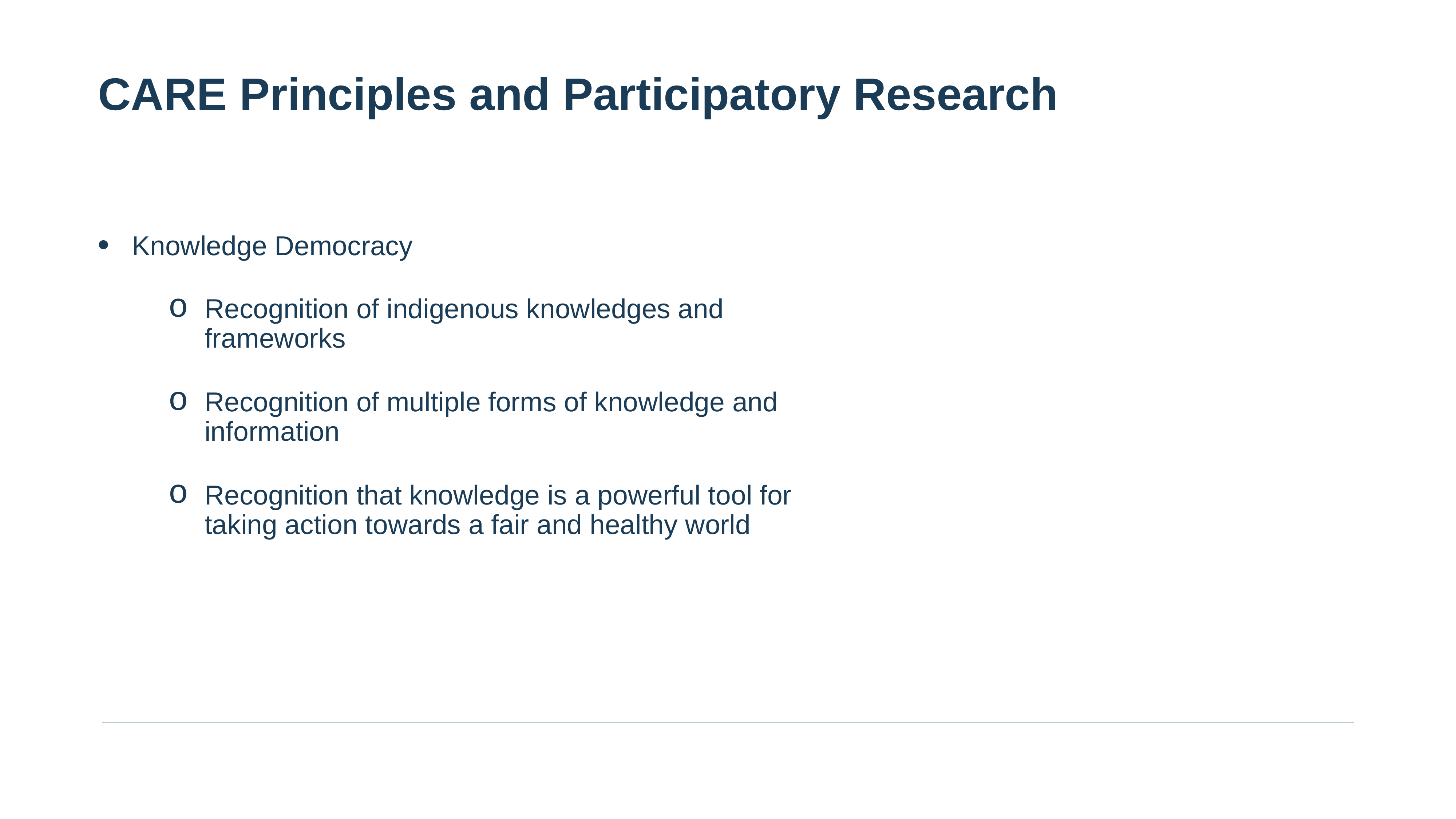

CARE Principles and Participatory Research

Knowledge Democracy
Recognition of indigenous knowledges and frameworks
Recognition of multiple forms of knowledge and information
Recognition that knowledge is a powerful tool for taking action towards a fair and healthy world